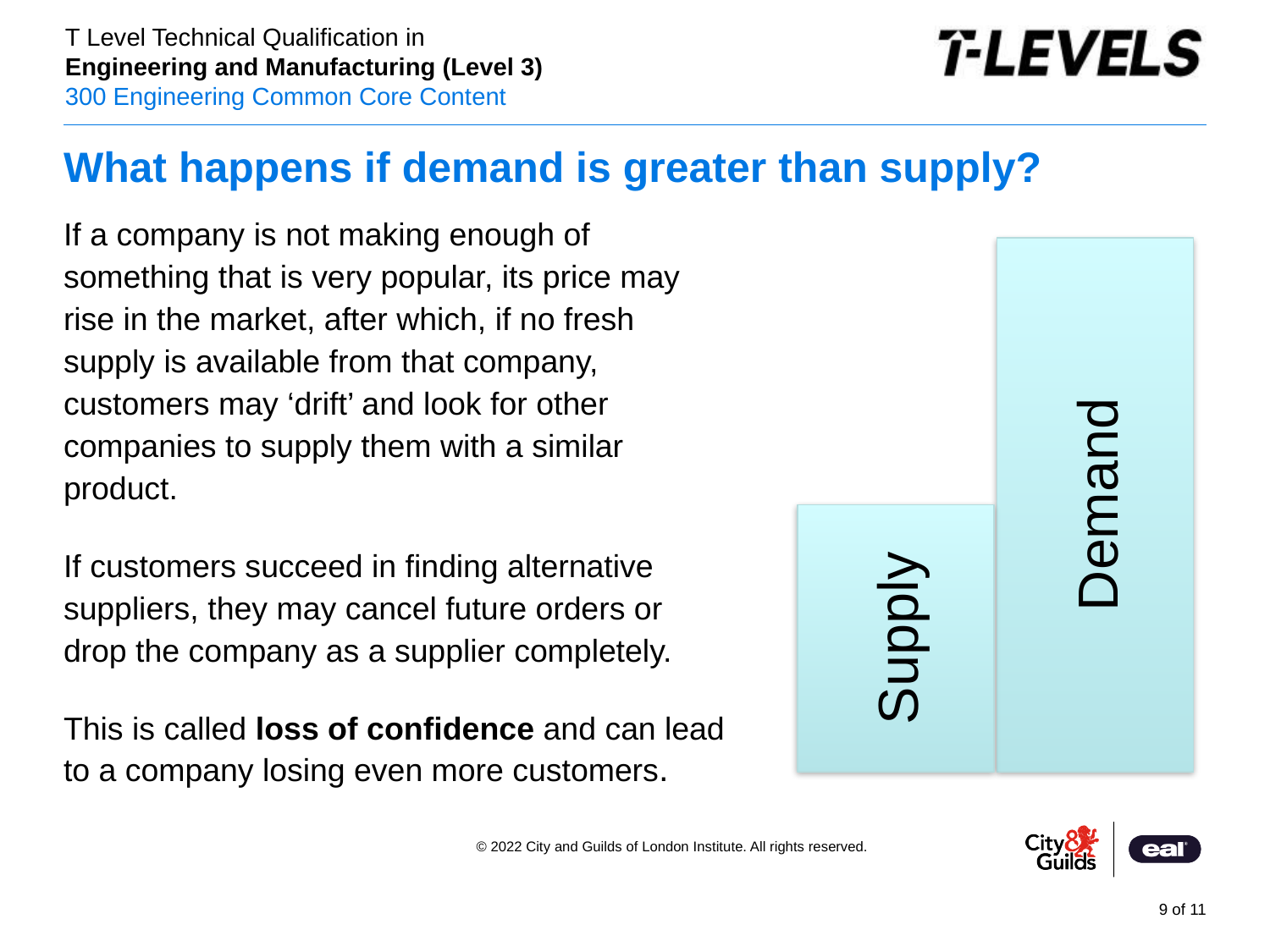

# What happens if demand is greater than supply?
If a company is not making enough of something that is very popular, its price may rise in the market, after which, if no fresh supply is available from that company, customers may ‘drift’ and look for other companies to supply them with a similar product.
If customers succeed in finding alternative suppliers, they may cancel future orders or drop the company as a supplier completely.
This is called loss of confidence and can lead to a company losing even more customers.
Demand
Supply